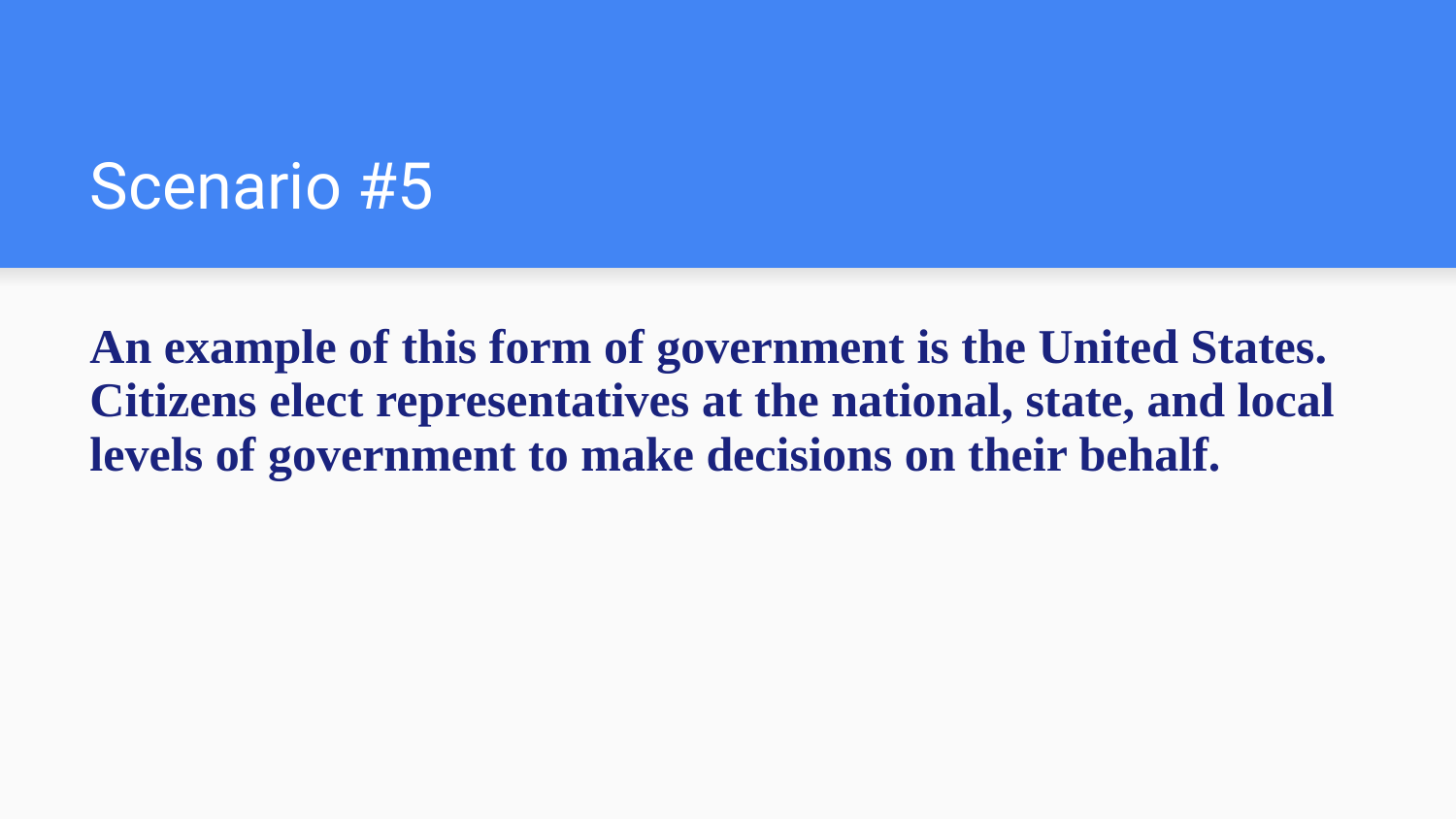

# Scenario #5
An example of this form of government is the United States. Citizens elect representatives at the national, state, and local levels of government to make decisions on their behalf.